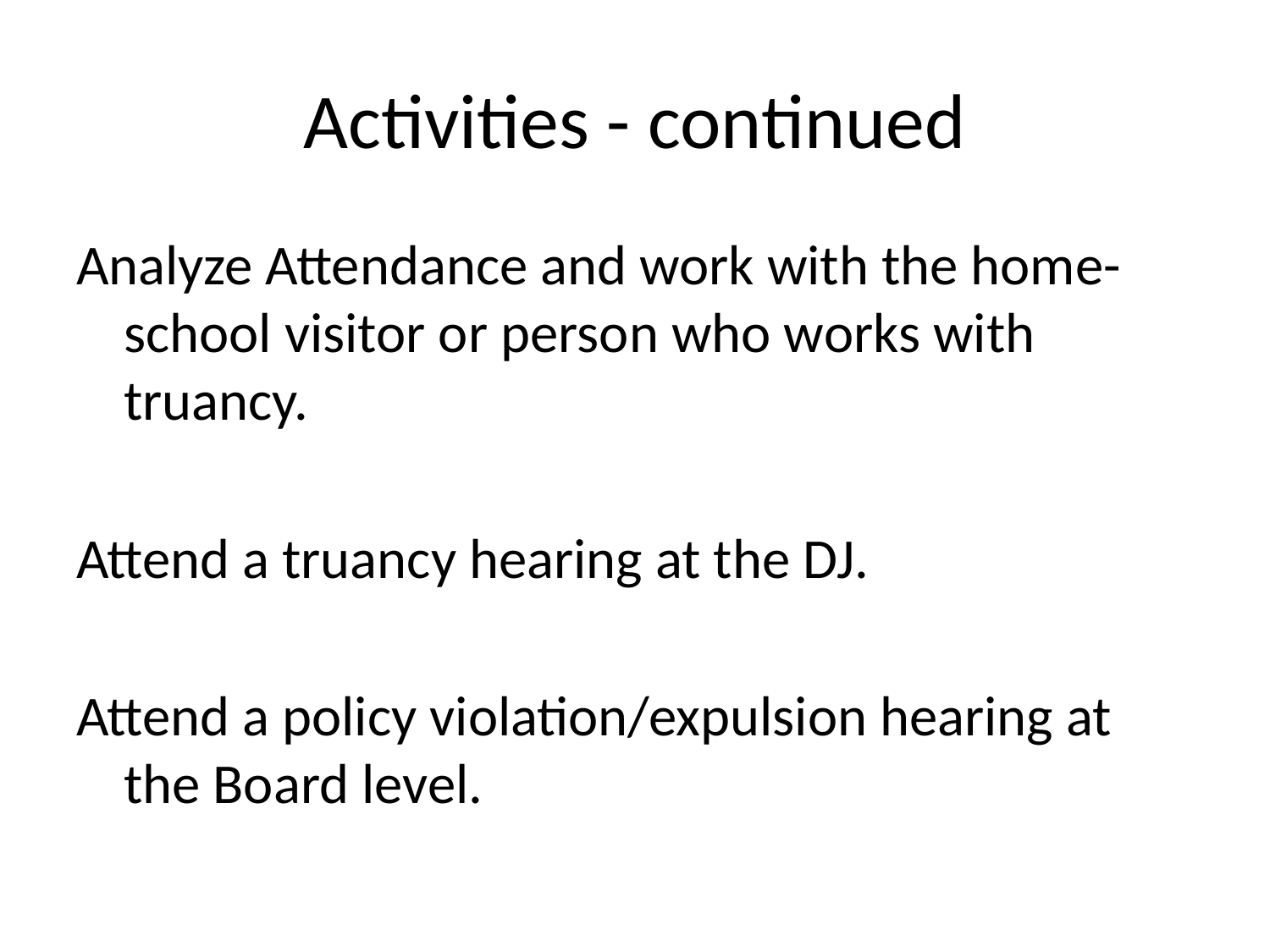

# Activities - continued
Analyze Attendance and work with the home-school visitor or person who works with truancy.

Attend a truancy hearing at the DJ.

Attend a policy violation/expulsion hearing at the Board level.